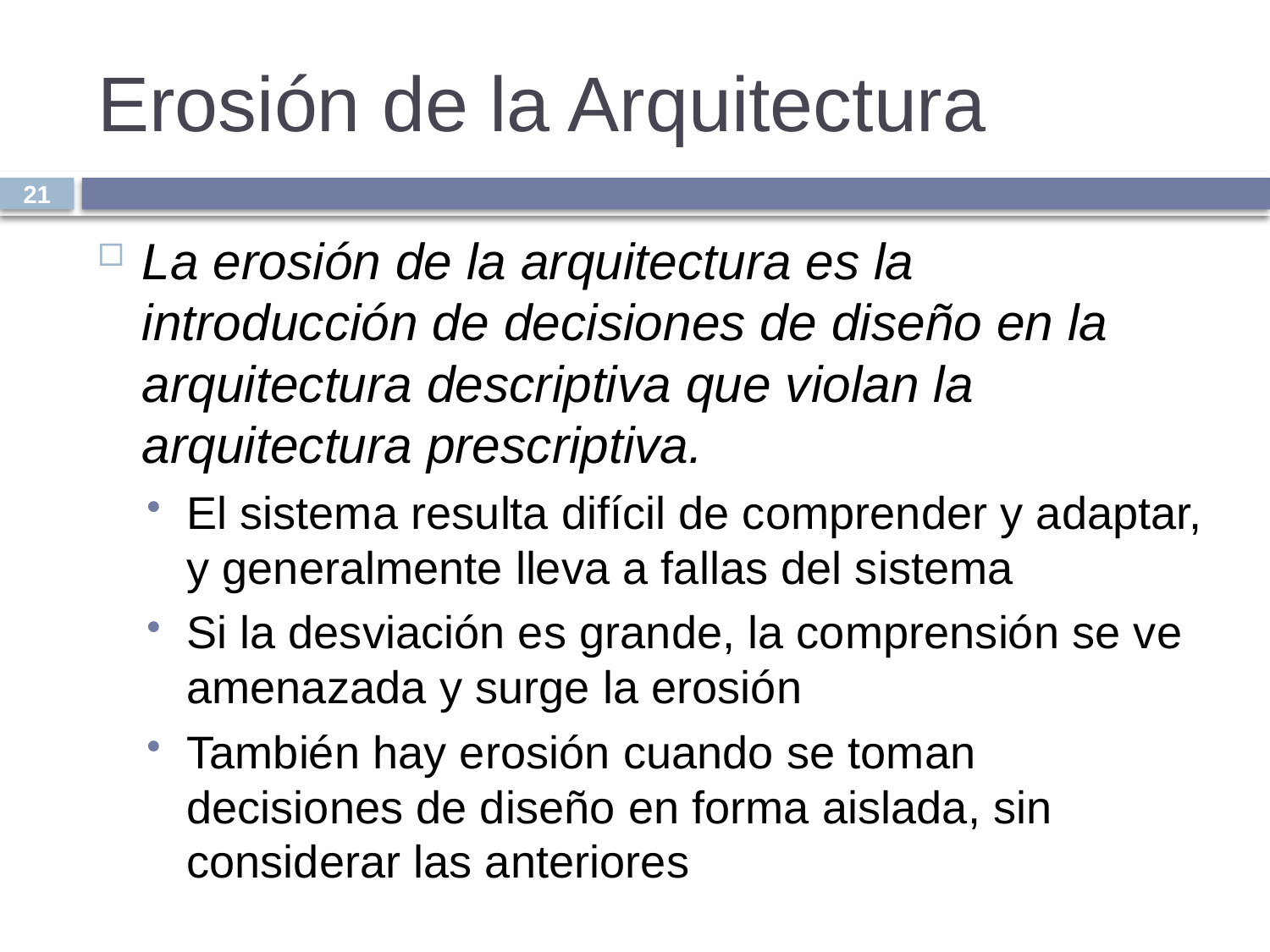

# Erosión de la Arquitectura
21
La erosión de la arquitectura es la introducción de decisiones de diseño en la arquitectura descriptiva que violan la arquitectura prescriptiva.
El sistema resulta difícil de comprender y adaptar, y generalmente lleva a fallas del sistema
Si la desviación es grande, la comprensión se ve amenazada y surge la erosión
También hay erosión cuando se toman decisiones de diseño en forma aislada, sin considerar las anteriores